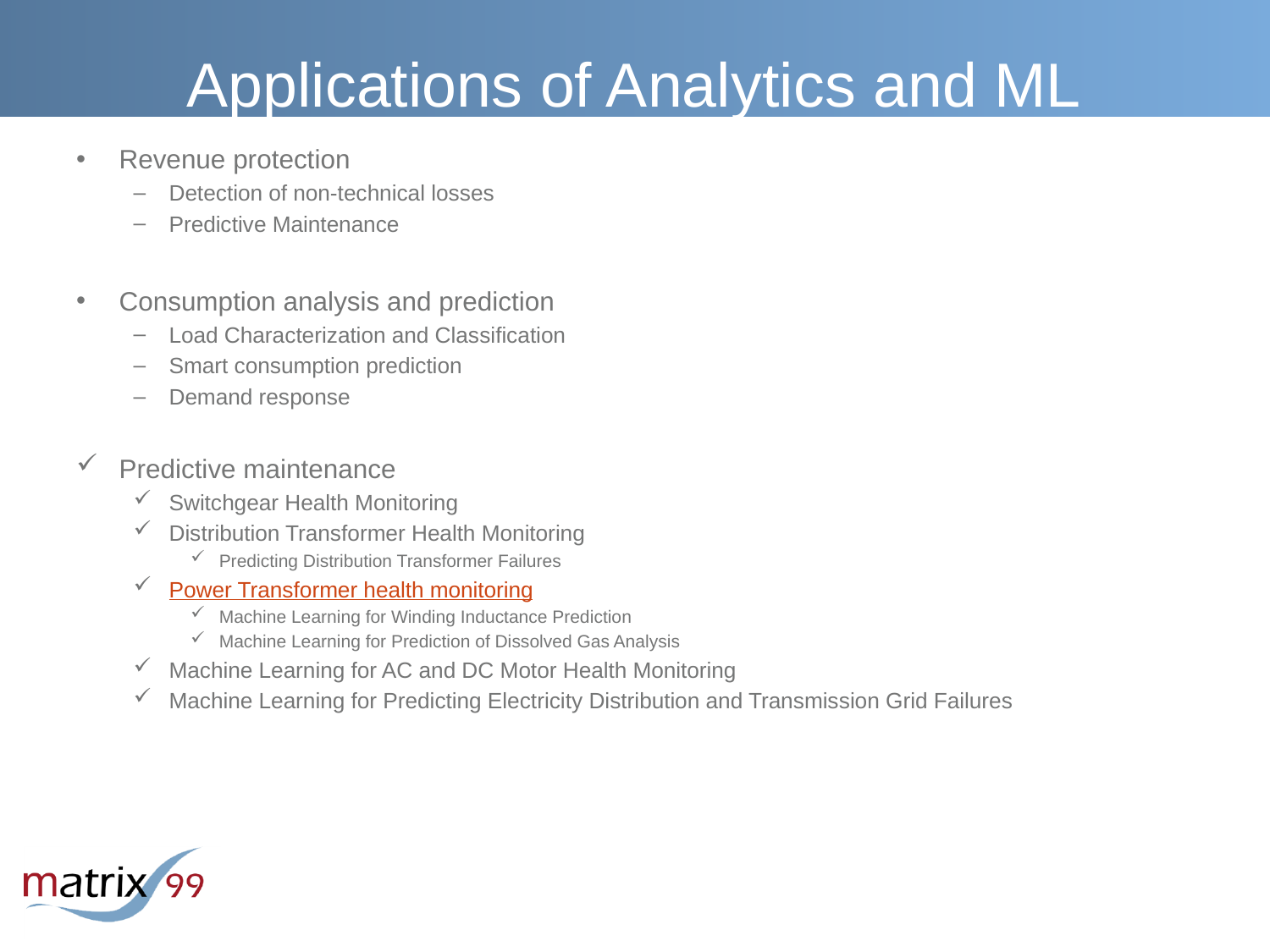

# Applications of Analytics and ML
Revenue protection
Detection of non-technical losses
Predictive Maintenance

Consumption analysis and prediction
Load Characterization and Classification
Smart consumption prediction
Demand response

Predictive maintenance
Switchgear Health Monitoring
Distribution Transformer Health Monitoring
Predicting Distribution Transformer Failures
Power Transformer health monitoring
Machine Learning for Winding Inductance Prediction
Machine Learning for Prediction of Dissolved Gas Analysis
Machine Learning for AC and DC Motor Health Monitoring
Machine Learning for Predicting Electricity Distribution and Transmission Grid Failures

Load Characterization and Classification